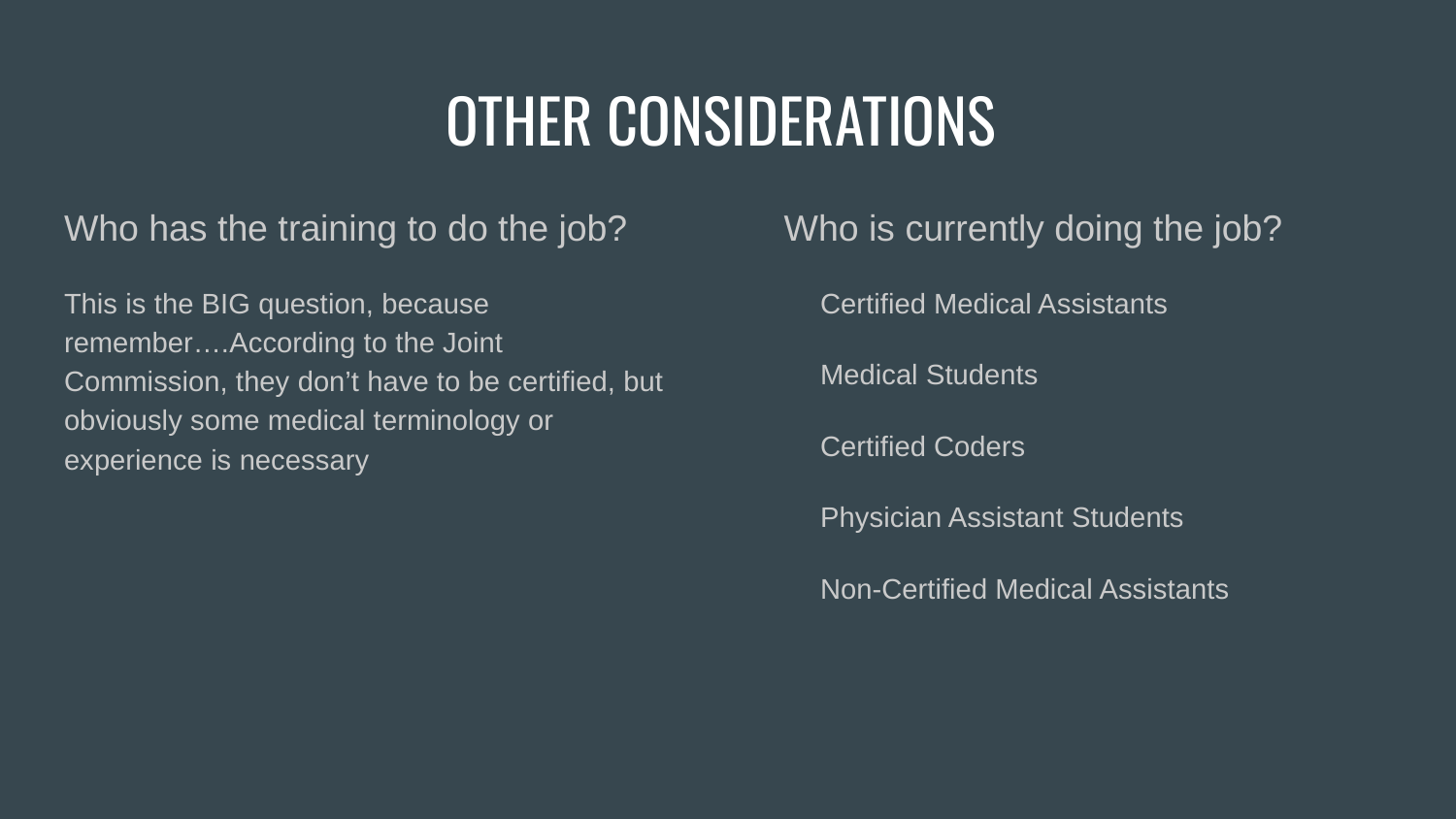

# OTHER CONSIDERATIONS
Who has the training to do the job?
This is the BIG question, because remember….According to the Joint Commission, they don’t have to be certified, but obviously some medical terminology or experience is necessary
Who is currently doing the job?
Certified Medical Assistants
Medical Students
Certified Coders
Physician Assistant Students
Non-Certified Medical Assistants